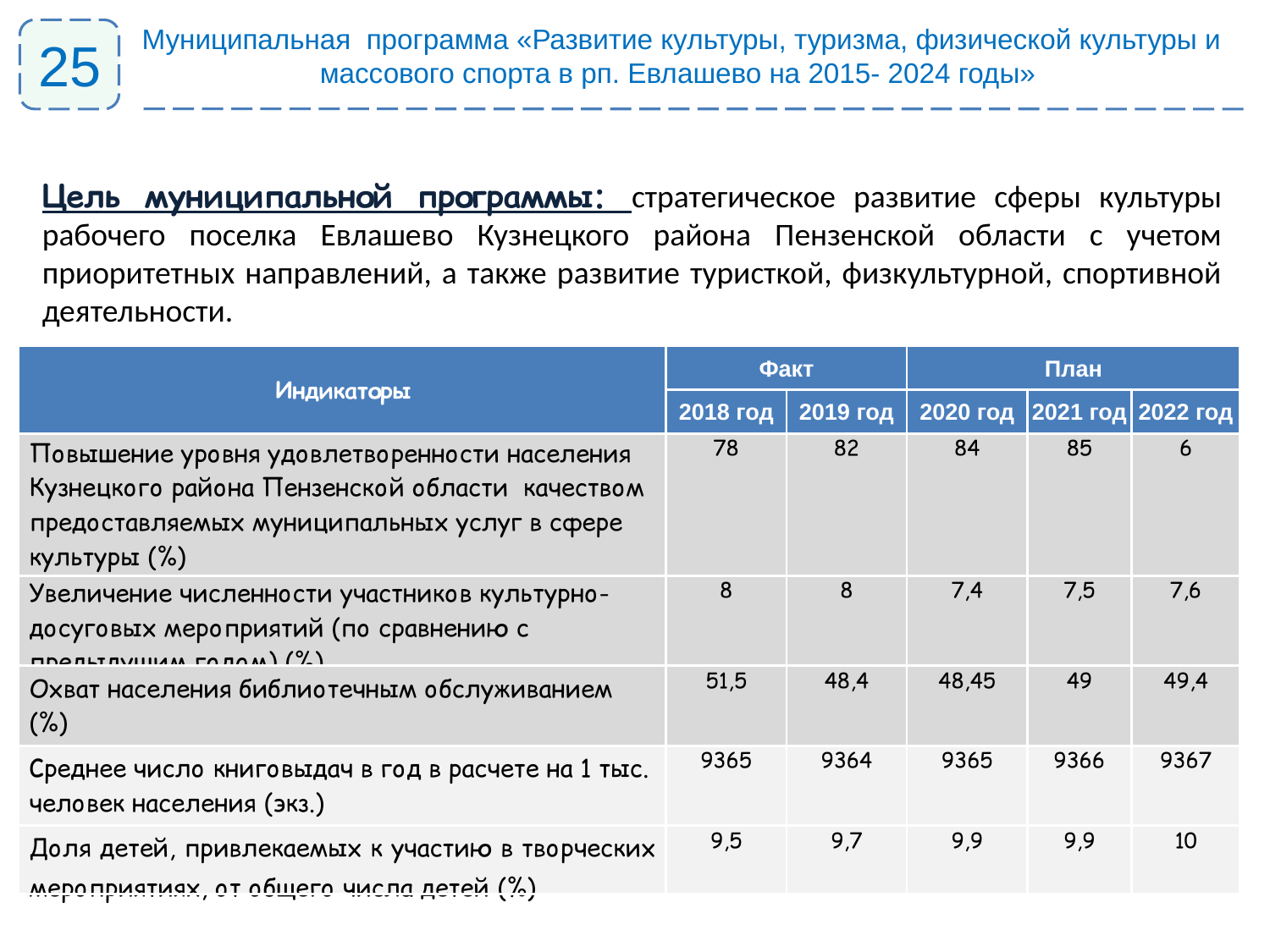

Муниципальная  программа «Развитие культуры, туризма, физической культуры и массового спорта в рп. Евлашево на 2015- 2024 годы»
25
Цель муниципальной программы: стратегическое развитие сферы культуры рабочего поселка Евлашево Кузнецкого района Пензенской области с учетом приоритетных направлений, а также развитие туристкой, физкультурной, спортивной деятельности.
| Индикаторы | Факт |  | План |  |  |
| --- | --- | --- | --- | --- | --- |
|  | 2018 год | 2019 год | 2020 год | 2021 год | 2022 год |
| Повышение уровня удовлетворенности населения Кузнецкого района Пензенской области качеством предоставляемых муниципальных услуг в сфере культуры (%) | 78 | 82 | 84 | 85 | 6 |
| Увеличение численности участников культурно-досуговых мероприятий (по сравнению с предыдущим годом) (%) | 8 | 8 | 7,4 | 7,5 | 7,6 |
| Охват населения библиотечным обслуживанием (%) | 51,5 | 48,4 | 48,45 | 49 | 49,4 |
| Среднее число книговыдач в год в расчете на 1 тыс. человек населения (экз.) | 9365 | 9364 | 9365 | 9366 | 9367 |
| Доля детей, привлекаемых к участию в творческих мероприятиях, от общего числа детей (%) | 9,5 | 9,7 | 9,9 | 9,9 | 10 |